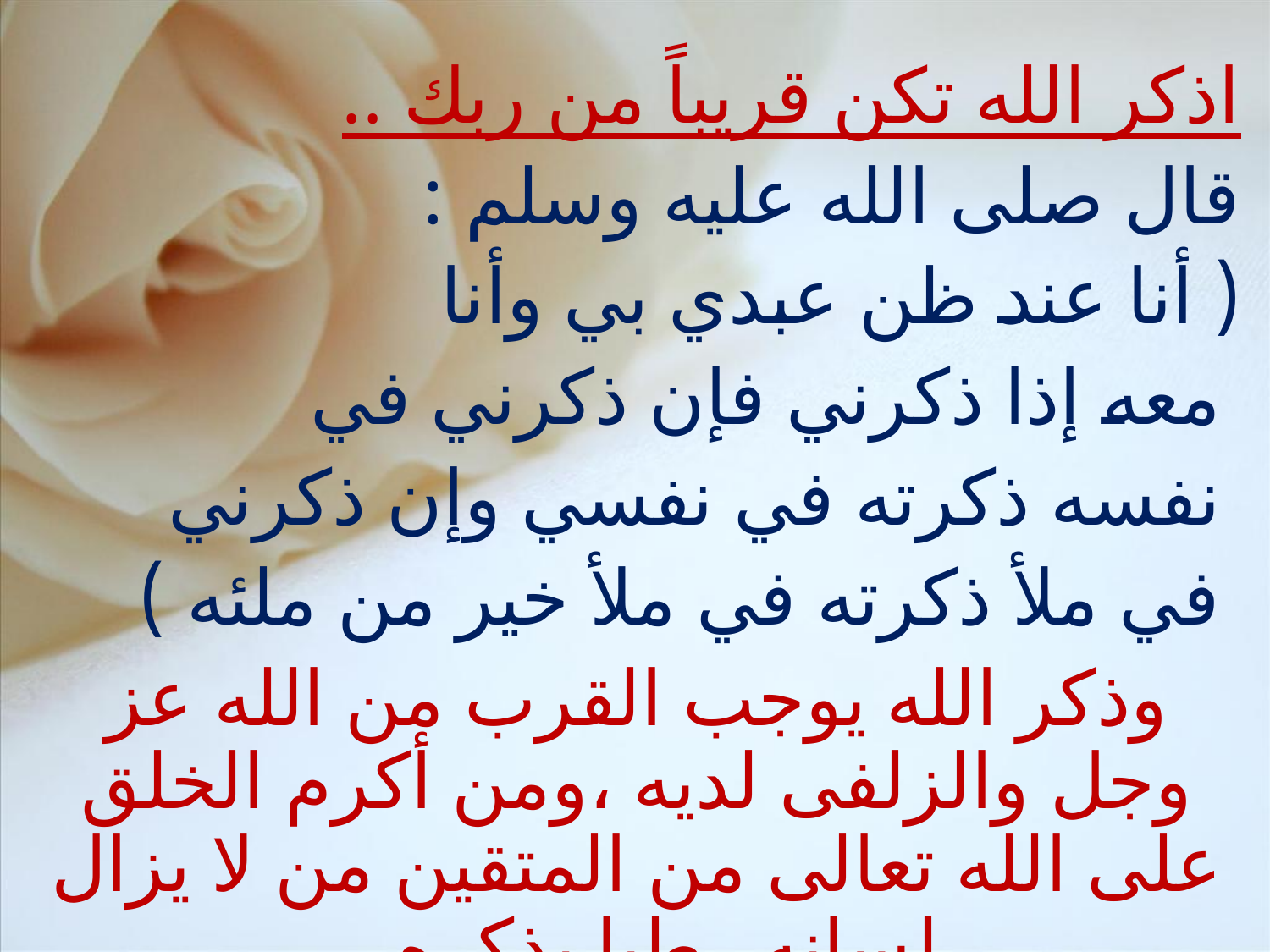

اذكر الله تكن قريباً من ربك ..
قال صلى الله عليه وسلم :
( أنا عند ظن عبدي بي وأنا
 معه إذا ذكرني فإن ذكرني في
 نفسه ذكرته في نفسي وإن ذكرني
 في ملأ ذكرته في ملأ خير من ملئه )
وذكر الله يوجب القرب من الله عز وجل والزلفى لديه ،ومن أكرم الخلق على الله تعالى من المتقين من لا يزال لسانه رطبا بذكره ..